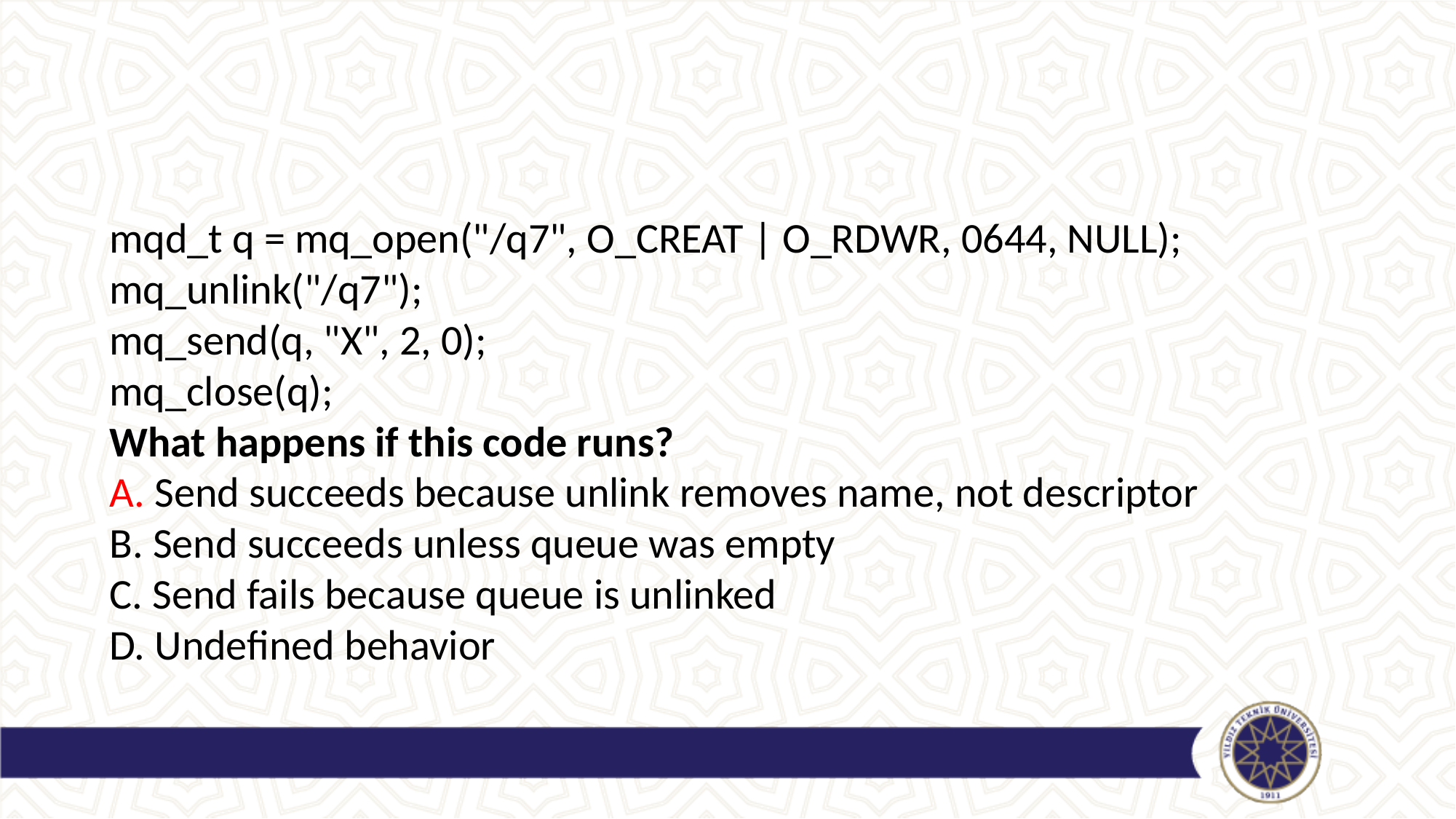

#
mqd_t q = mq_open("/q7", O_CREAT | O_RDWR, 0644, NULL);
mq_unlink("/q7");
mq_send(q, "X", 2, 0);
mq_close(q);
What happens if this code runs?
A. Send succeeds because unlink removes name, not descriptor
B. Send succeeds unless queue was empty
C. Send fails because queue is unlinked
D. Undefined behavior